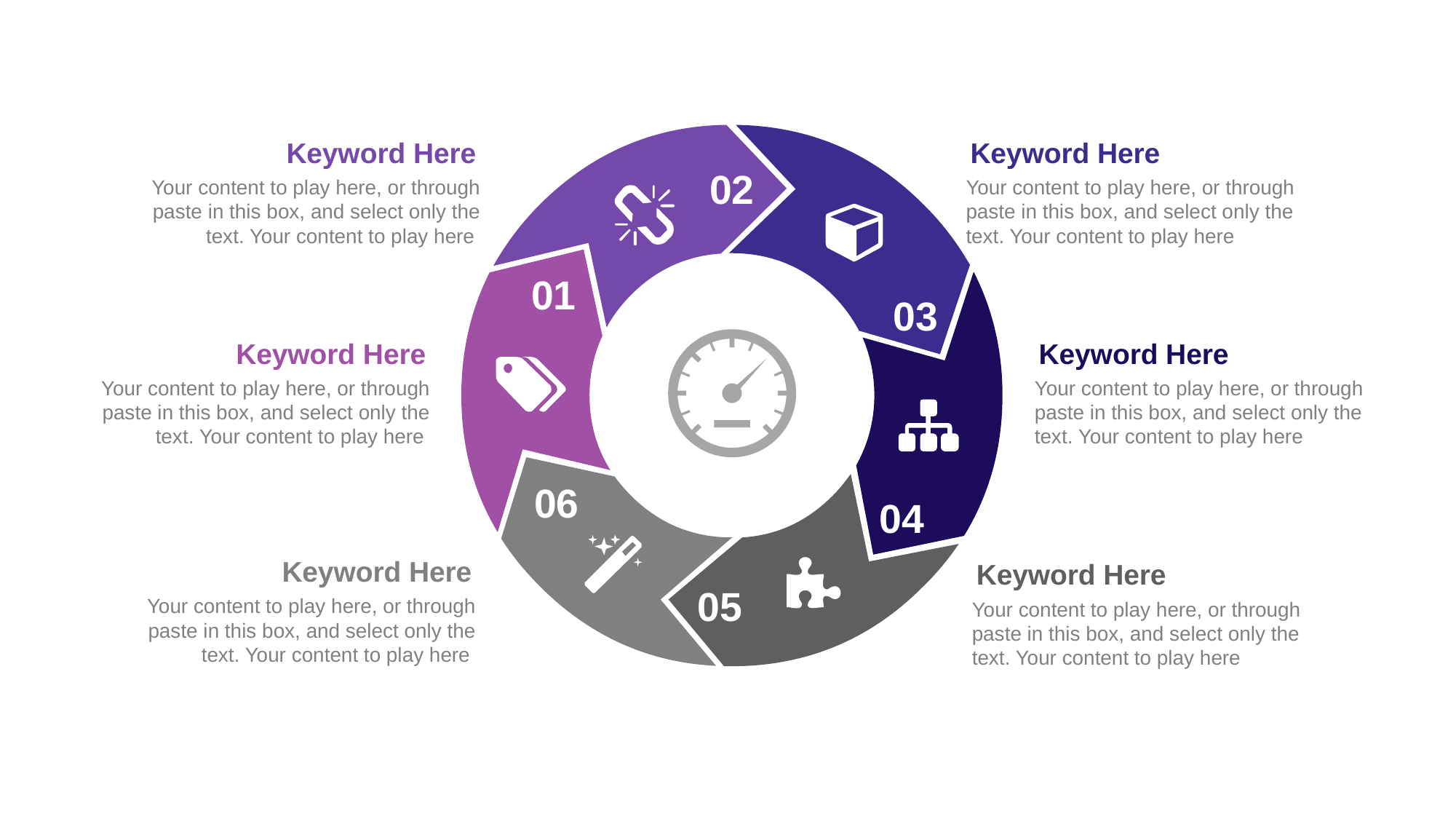

Keyword Here
Your content to play here, or through paste in this box, and select only the text. Your content to play here
Keyword Here
Your content to play here, or through paste in this box, and select only the text. Your content to play here
02

01

03

Keyword Here
Your content to play here, or through paste in this box, and select only the text. Your content to play here
Keyword Here
Your content to play here, or through paste in this box, and select only the text. Your content to play here

06
04

Keyword Here
Your content to play here, or through paste in this box, and select only the text. Your content to play here
Keyword Here
Your content to play here, or through paste in this box, and select only the text. Your content to play here

05